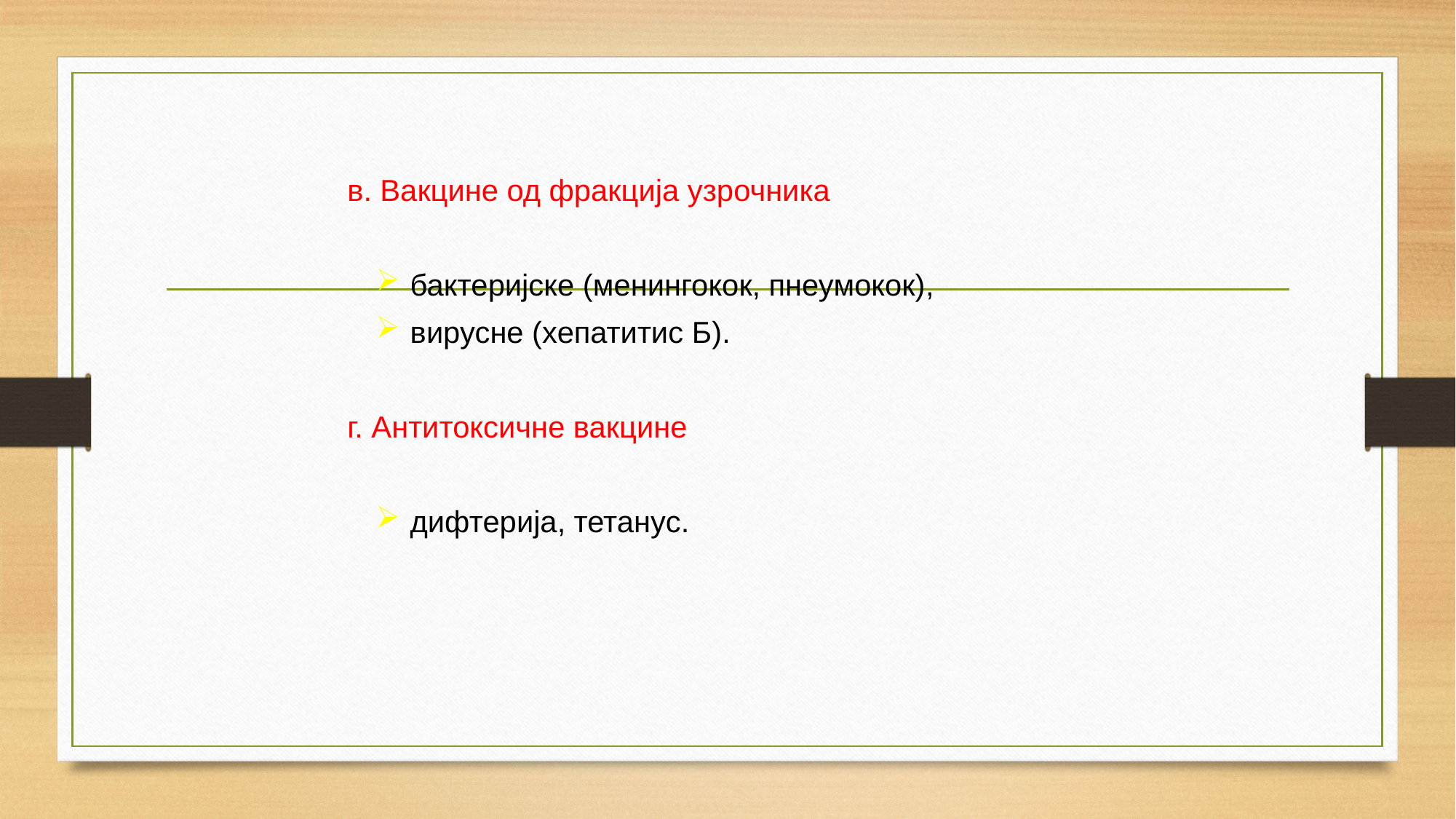

в. Вакцине од фракција узрочника

 бактеријске (менингокок, пнеумокок),
 вирусне (хепатитис Б).

г. Антитоксичне вакцине

 дифтерија, тетанус.